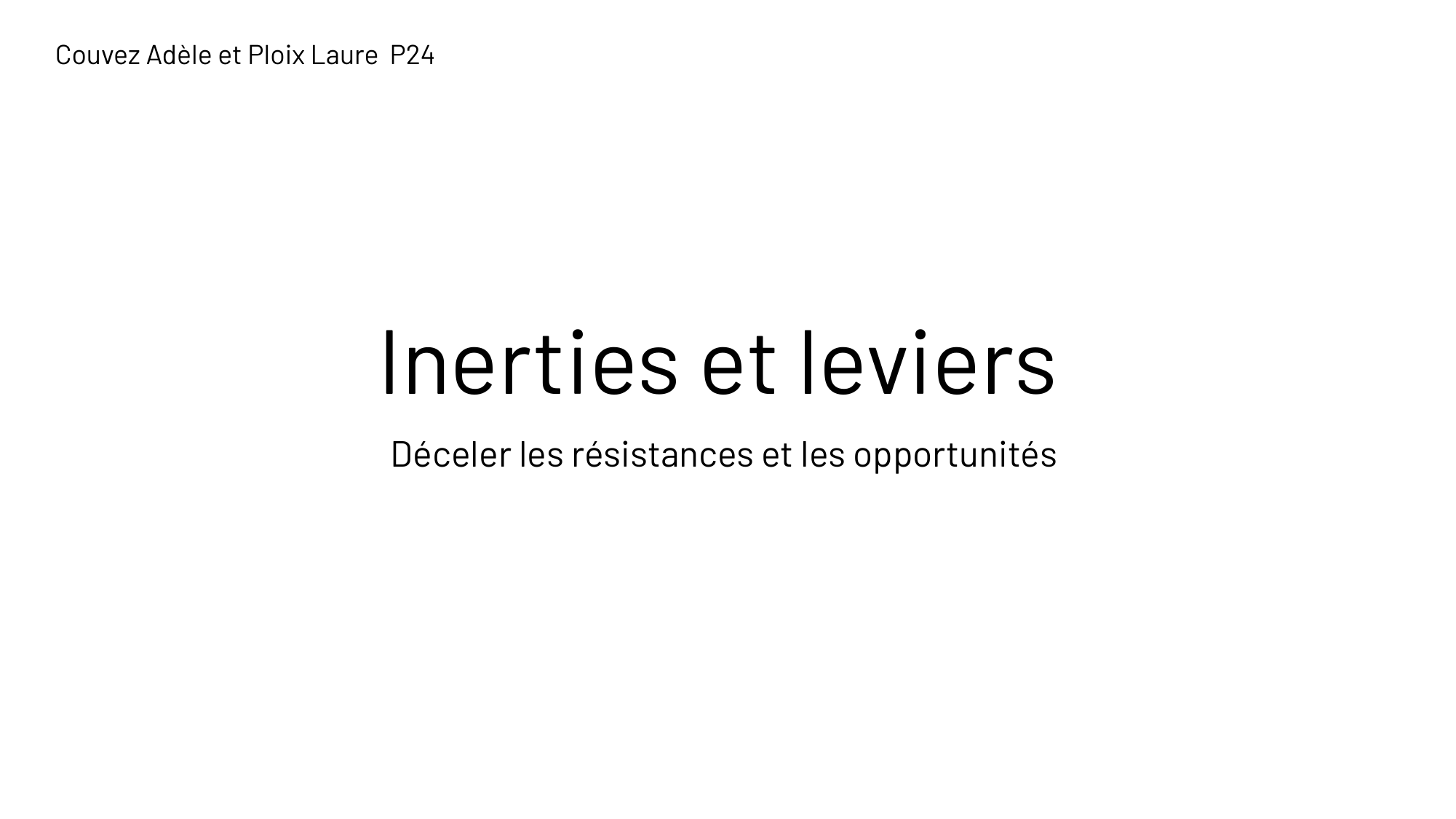

Couvez Adèle et Ploix Laure  P24
# Inerties et leviers
Déceler les résistances et les opportunités